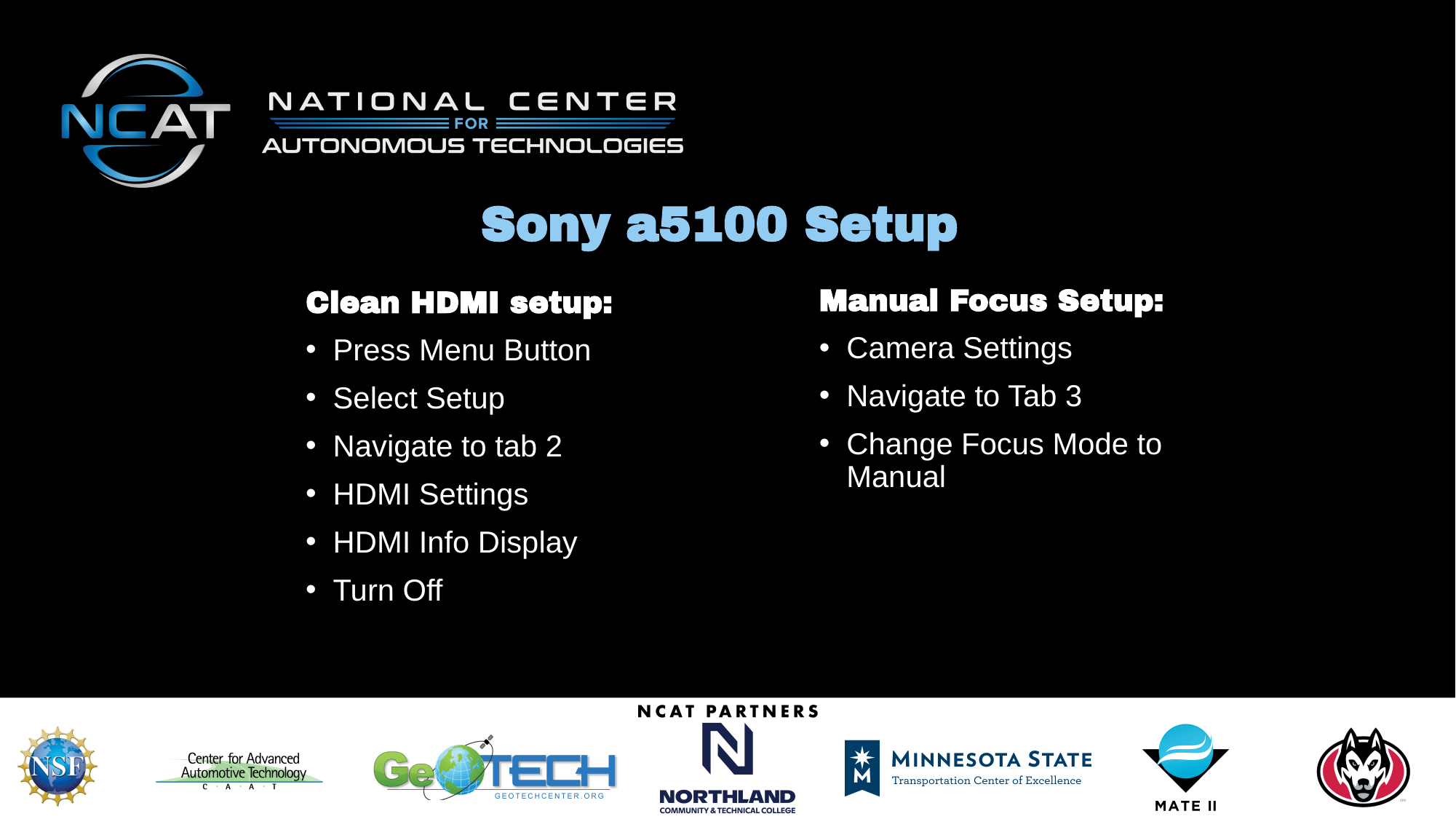

# Sony a5100 Setup
Manual Focus Setup:
Camera Settings
Navigate to Tab 3
Change Focus Mode to Manual

Clean HDMI setup:
Press Menu Button
Select Setup
Navigate to tab 2
HDMI Settings
HDMI Info Display
Turn Off